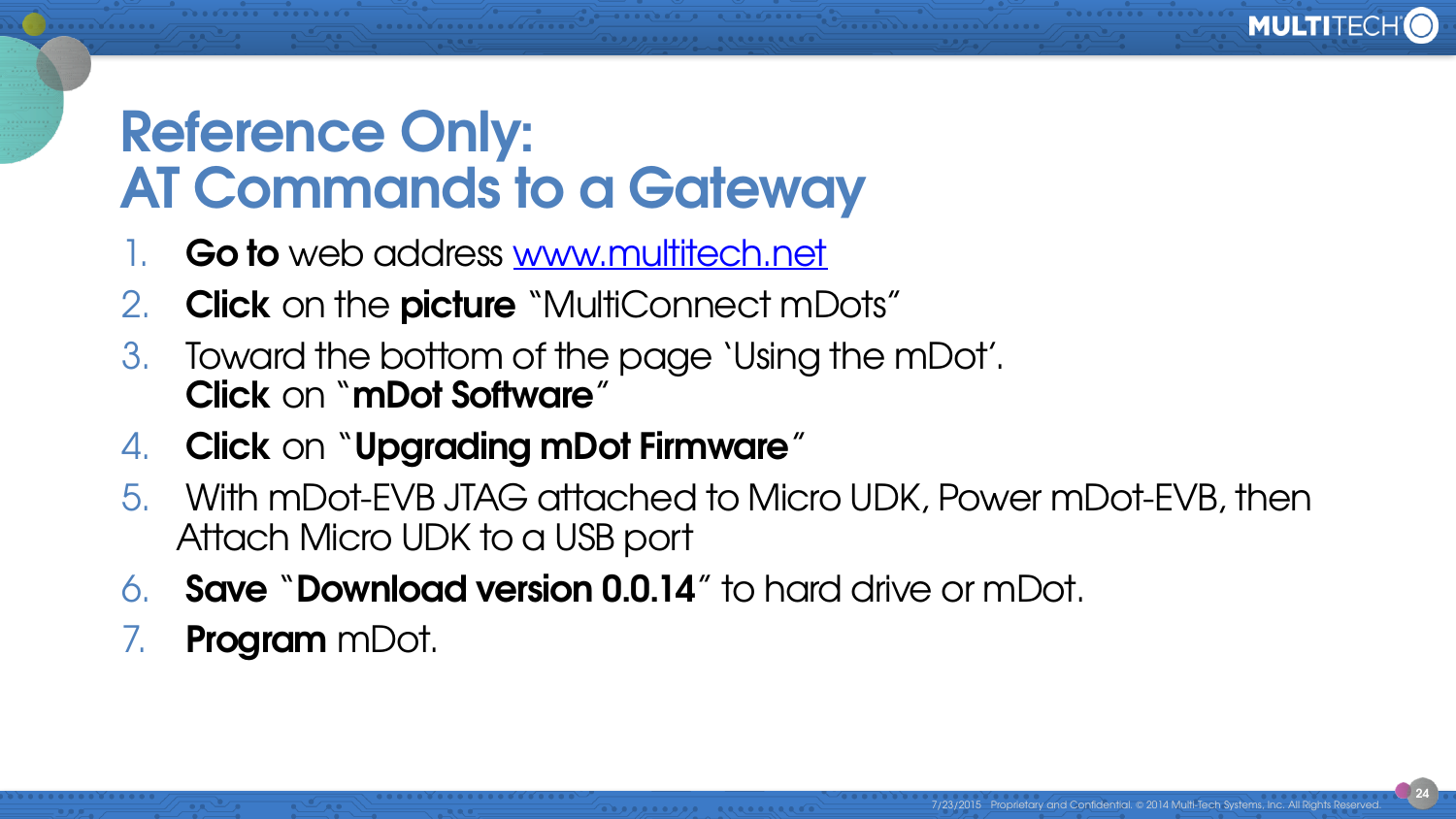

# Reference Only: AT Commands to a Gateway
 Go to web address www.multitech.net
 Click on the picture “MultiConnect mDots”
 Toward the bottom of the page ‘Using the mDot’.
 Click on “mDot Software”
 Click on “Upgrading mDot Firmware”
 With mDot-EVB JTAG attached to Micro UDK, Power mDot-EVB, then Attach Micro UDK to a USB port
 Save “Download version 0.0.14” to hard drive or mDot.
 Program mDot.

24
7/23/2015
Proprietary and Confidential. © 2014 Multi-Tech Systems, Inc. All Rights Reserved.